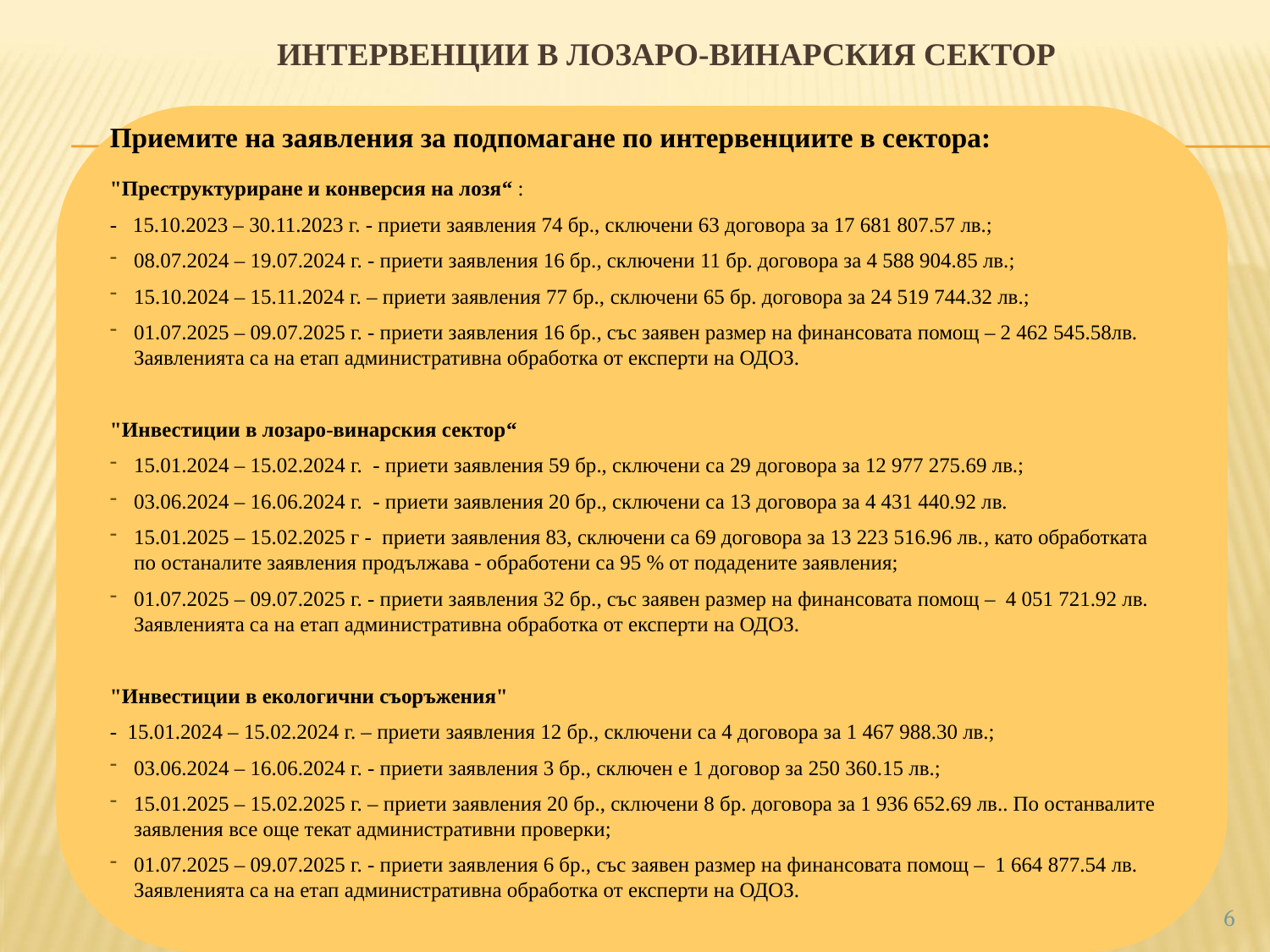

# ИНТЕРВЕНЦИИ В ЛОЗАРО-ВИНАРСКИЯ СЕКТОР
Приемите на заявления за подпомагане по интервенциите в сектора:
"Преструктуриране и конверсия на лозя“ :
-   15.10.2023 – 30.11.2023 г. - приети заявления 74 бр., сключени 63 договора за 17 681 807.57 лв.;
08.07.2024 – 19.07.2024 г. - приети заявления 16 бр., сключени 11 бр. договора за 4 588 904.85 лв.;
15.10.2024 – 15.11.2024 г. – приети заявления 77 бр., сключени 65 бр. договора за 24 519 744.32 лв.;
01.07.2025 – 09.07.2025 г. - приети заявления 16 бр., със заявен размер на финансовата помощ – 2 462 545.58лв. Заявленията са на етап административна обработка от експерти на ОДОЗ.

"Инвестиции в лозаро-винарския сектор“
15.01.2024 – 15.02.2024 г.  - приети заявления 59 бр., сключени са 29 договора за 12 977 275.69 лв.;
03.06.2024 – 16.06.2024 г.  - приети заявления 20 бр., сключени са 13 договора за 4 431 440.92 лв.
15.01.2025 – 15.02.2025 г -  приети заявления 83, сключени са 69 договора за 13 223 516.96 лв., като обработката по останалите заявления продължава - обработени са 95 % от подадените заявления;
01.07.2025 – 09.07.2025 г. - приети заявления 32 бр., със заявен размер на финансовата помощ –  4 051 721.92 лв. Заявленията са на етап административна обработка от експерти на ОДОЗ.

"Инвестиции в екологични съоръжения"
-  15.01.2024 – 15.02.2024 г. – приети заявления 12 бр., сключени са 4 договора за 1 467 988.30 лв.;
03.06.2024 – 16.06.2024 г. - приети заявления 3 бр., сключен е 1 договор за 250 360.15 лв.;
15.01.2025 – 15.02.2025 г. – приети заявления 20 бр., сключени 8 бр. договора за 1 936 652.69 лв.. По останвалите заявления все още текат административни проверки;
01.07.2025 – 09.07.2025 г. - приети заявления 6 бр., със заявен размер на финансовата помощ –  1 664 877.54 лв. Заявленията са на етап административна обработка от експерти на ОДОЗ.

6